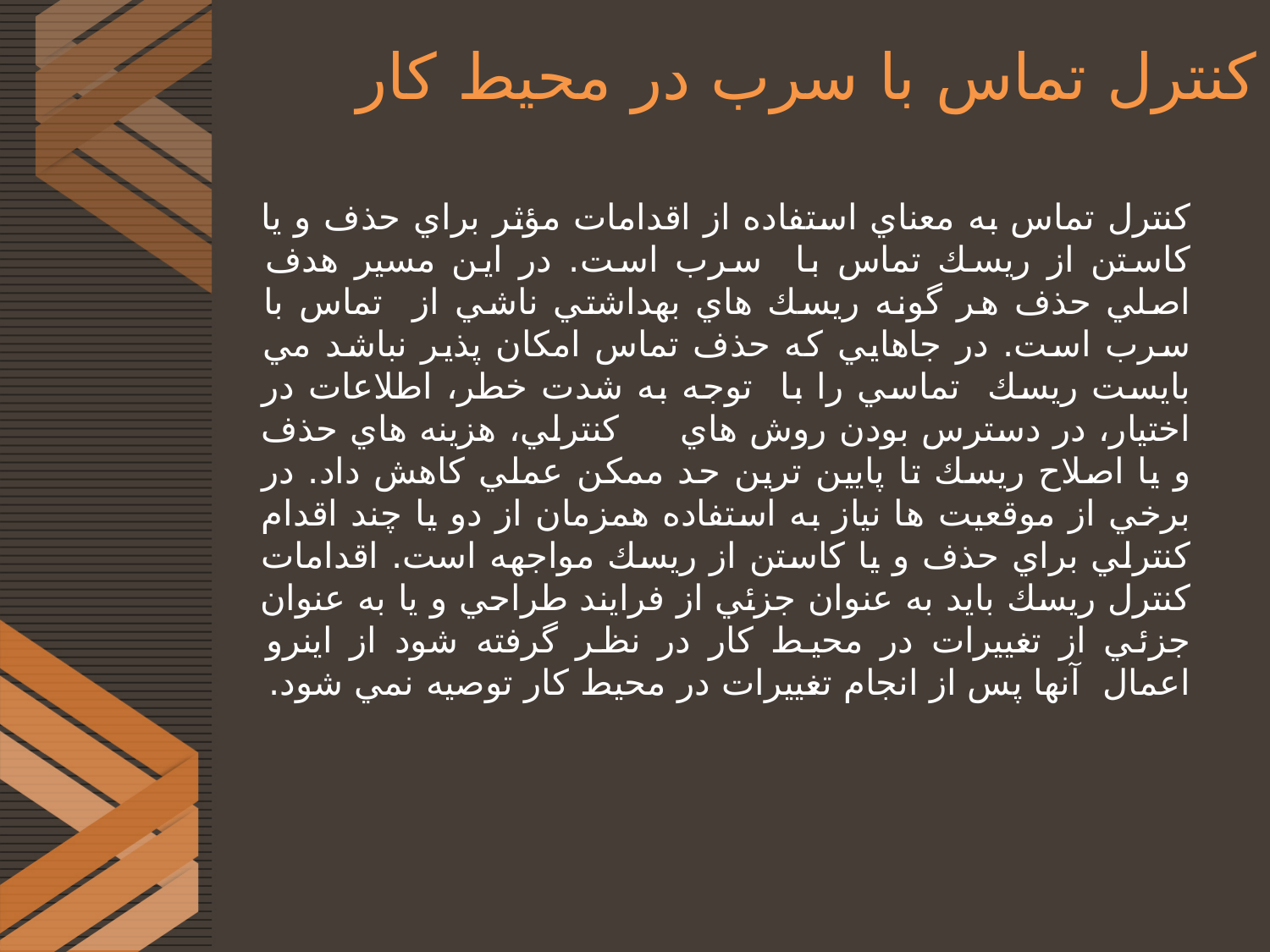

# کنترل تماس با سرب در محیط کار
كنترل تماس به معناي استفاده از اقدامات مؤثر براي حذف و يا كاستن از ريسك تماس با  سرب است. در اين مسير هدف اصلي حذف هر گونه ريسك هاي بهداشتي ناشي از  تماس با سرب است. در جاهايي كه حذف تماس امکان پذير نباشد مي بايست ريسك  تماسي را با  توجه به شدت خطر، اطلاعات در اختيار، در دسترس بودن روش هاي     كنترلي، هزينه هاي حذف و يا اصلاح ريسك تا پايين ترين حد ممکن عملي كاهش داد. در برخي از موقعيت ها نياز به استفاده همزمان از دو يا چند اقدام كنترلي براي حذف و يا كاستن از ريسك مواجهه است. اقدامات كنترل ريسك بايد به عنوان جزئي از فرايند طراحي و يا به عنوان جزئي از تغييرات در محيط كار در نظر گرفته شود از اينرو اعمال  آنها پس از انجام تغييرات در محيط كار توصيه نمي شود.